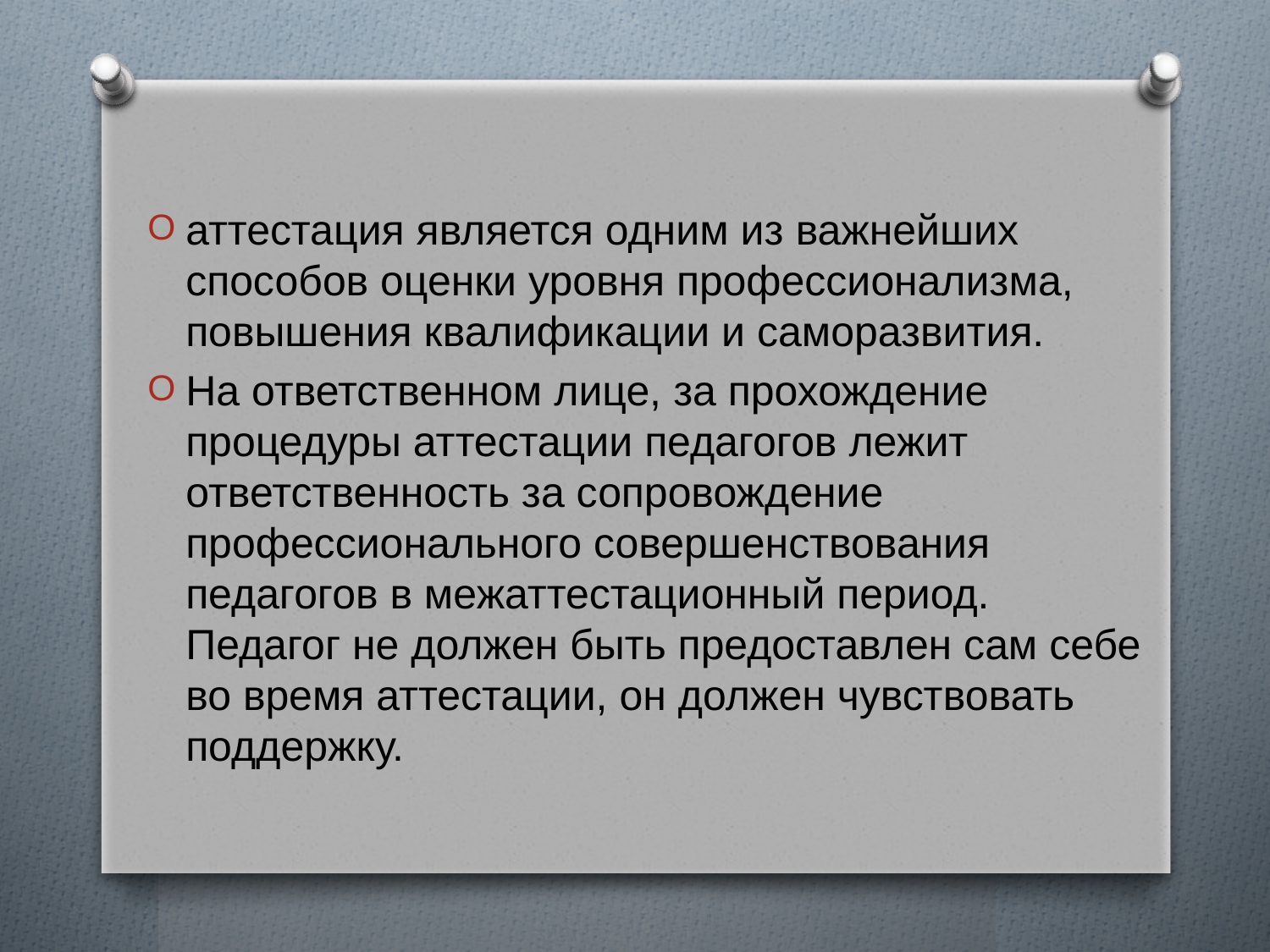

#
аттестация является одним из важнейших способов оценки уровня профессионализма, повышения квалификации и саморазвития.
На ответственном лице, за прохождение процедуры аттестации педагогов лежит ответственность за сопровождение профессионального совершенствования педагогов в межаттестационный период. Педагог не должен быть предоставлен сам себе во время аттестации, он должен чувствовать поддержку.